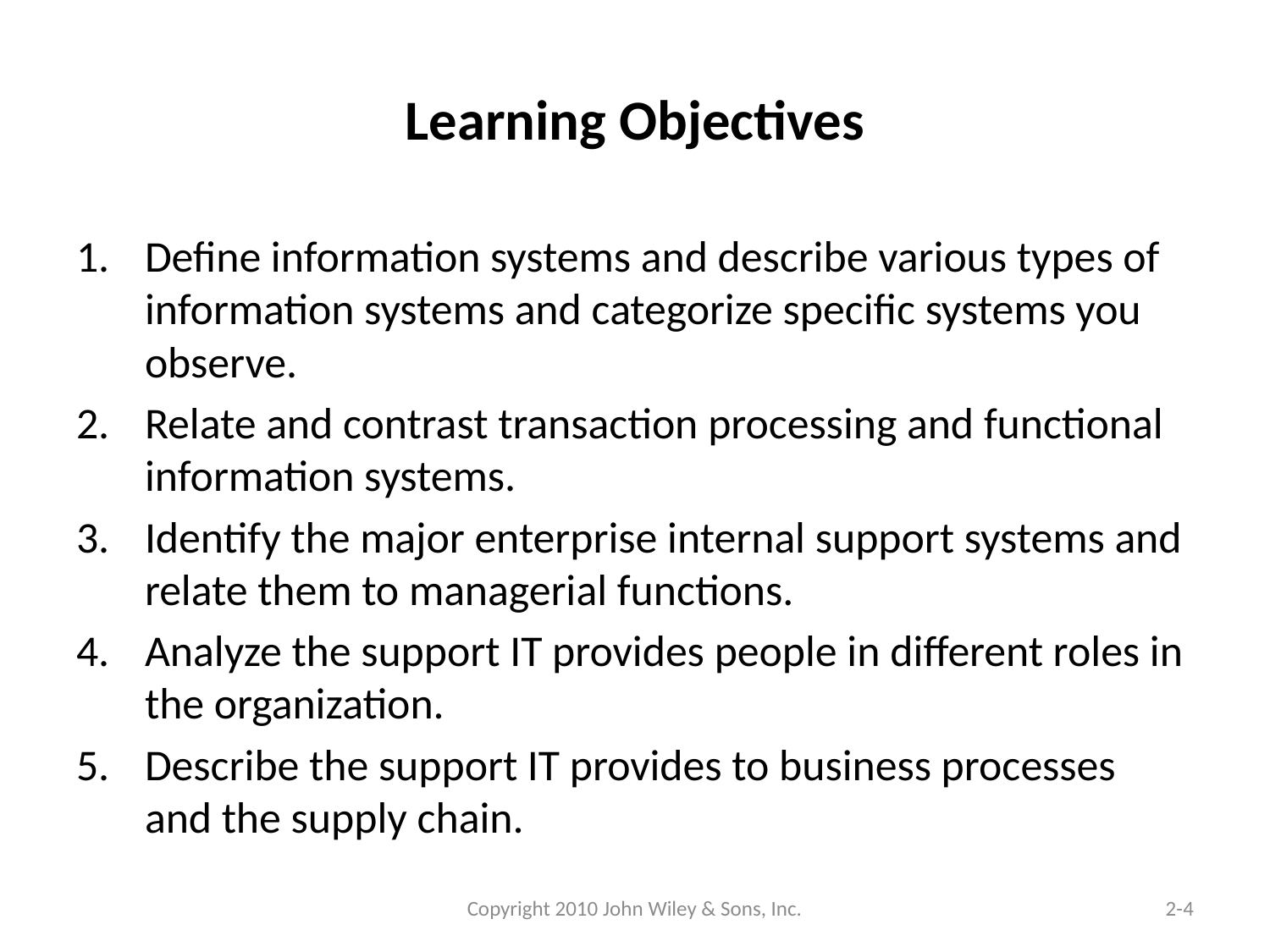

# Learning Objectives
Define information systems and describe various types of information systems and categorize specific systems you observe.
Relate and contrast transaction processing and functional information systems.
Identify the major enterprise internal support systems and relate them to managerial functions.
Analyze the support IT provides people in different roles in the organization.
Describe the support IT provides to business processes and the supply chain.

Copyright 2010 John Wiley & Sons, Inc.
2-4